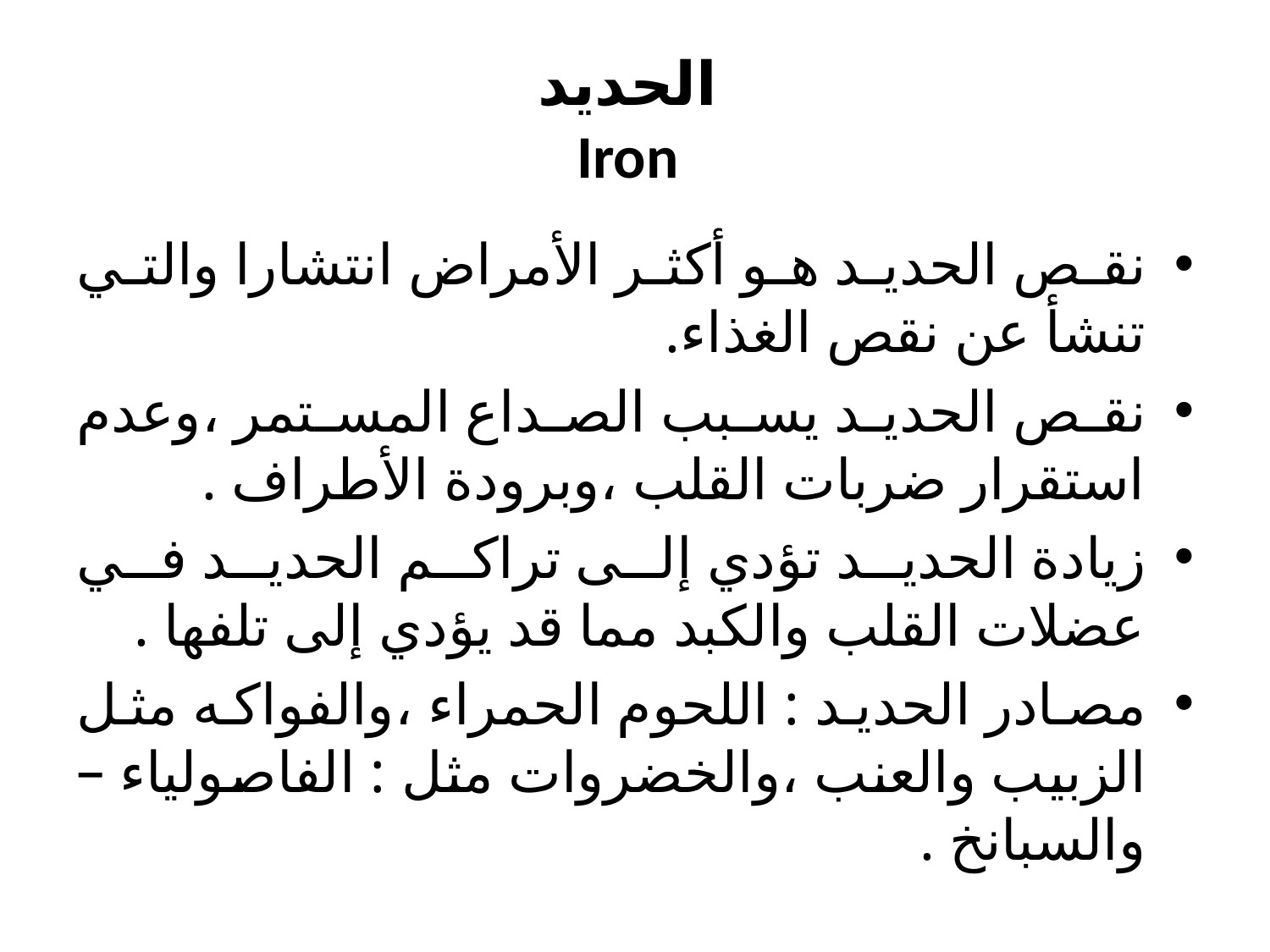

# الحديد Iron
نقص الحديد هو أكثر الأمراض انتشارا والتي تنشأ عن نقص الغذاء.
نقص الحديد يسبب الصداع المستمر ،وعدم استقرار ضربات القلب ،وبرودة الأطراف .
زيادة الحديد تؤدي إلى تراكم الحديد في عضلات القلب والكبد مما قد يؤدي إلى تلفها .
مصادر الحديد : اللحوم الحمراء ،والفواكه مثل الزبيب والعنب ،والخضروات مثل : الفاصولياء – والسبانخ .